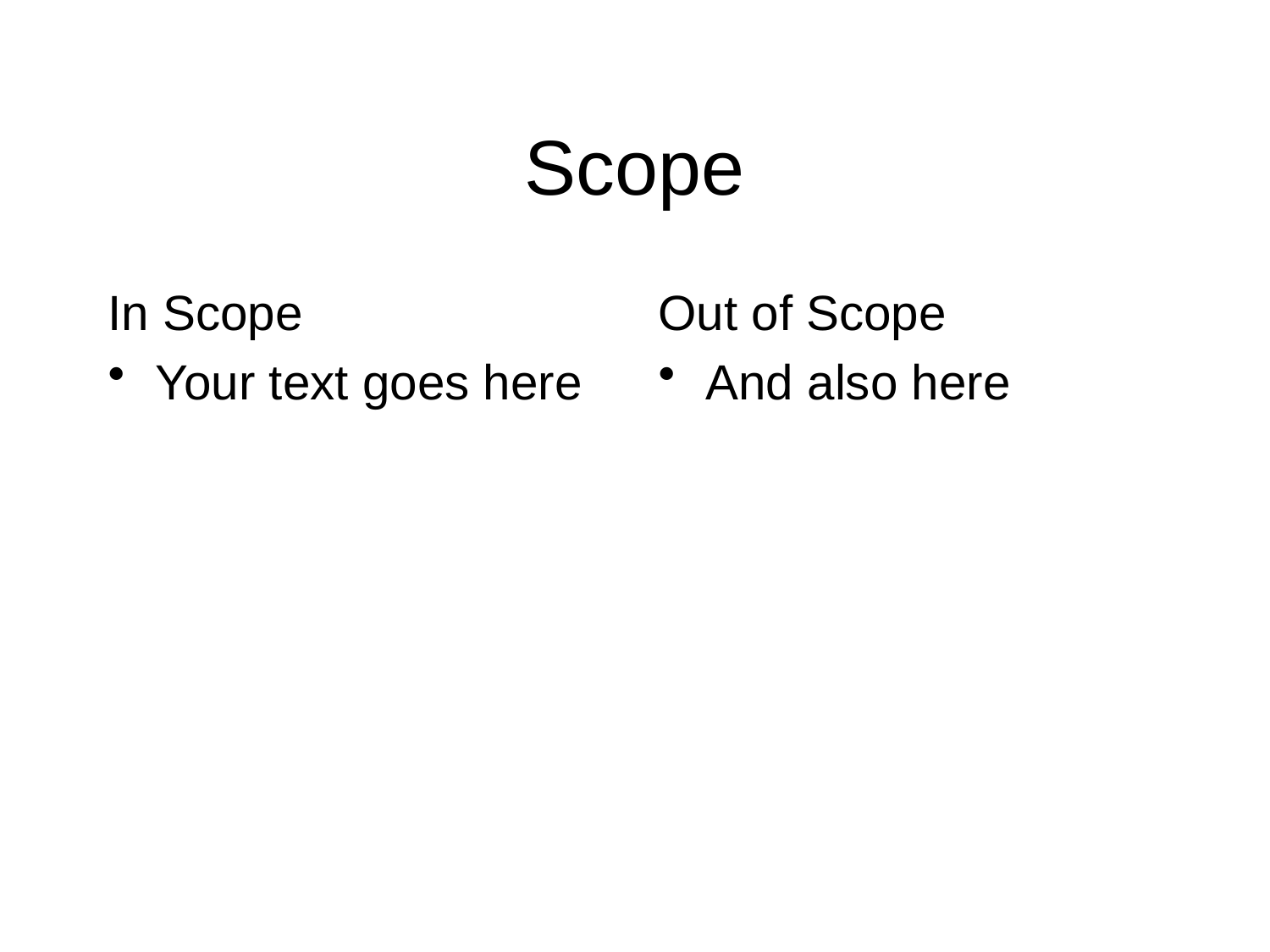

# Scope
In Scope
Your text goes here
Out of Scope
And also here